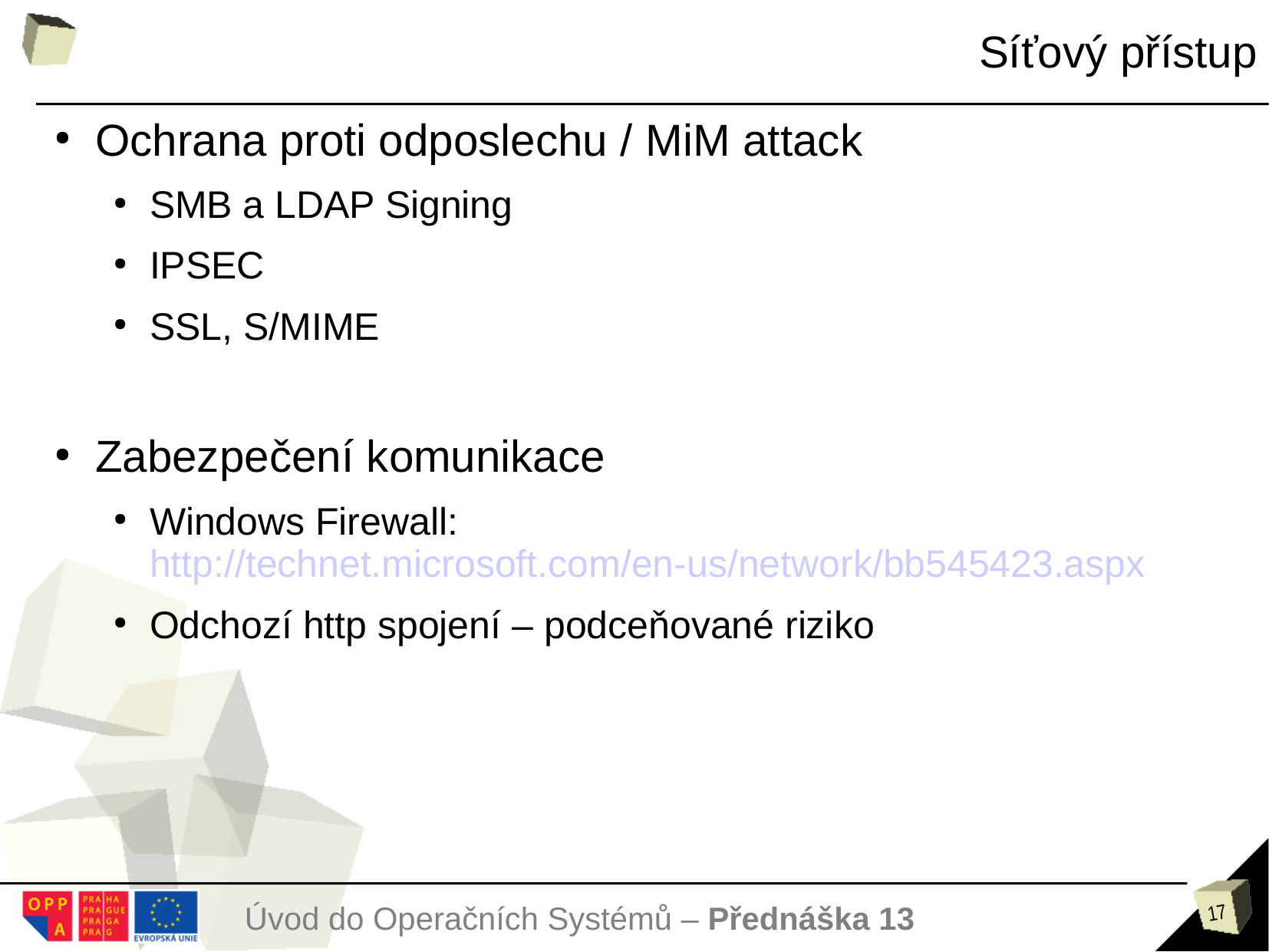

Síťový přístup
Ochrana proti odposlechu / MiM attack
SMB a LDAP Signing
IPSEC
SSL, S/MIME

Zabezpečení komunikace
Windows Firewall: http://technet.microsoft.com/en-us/network/bb545423.aspx
Odchozí http spojení – podceňované riziko